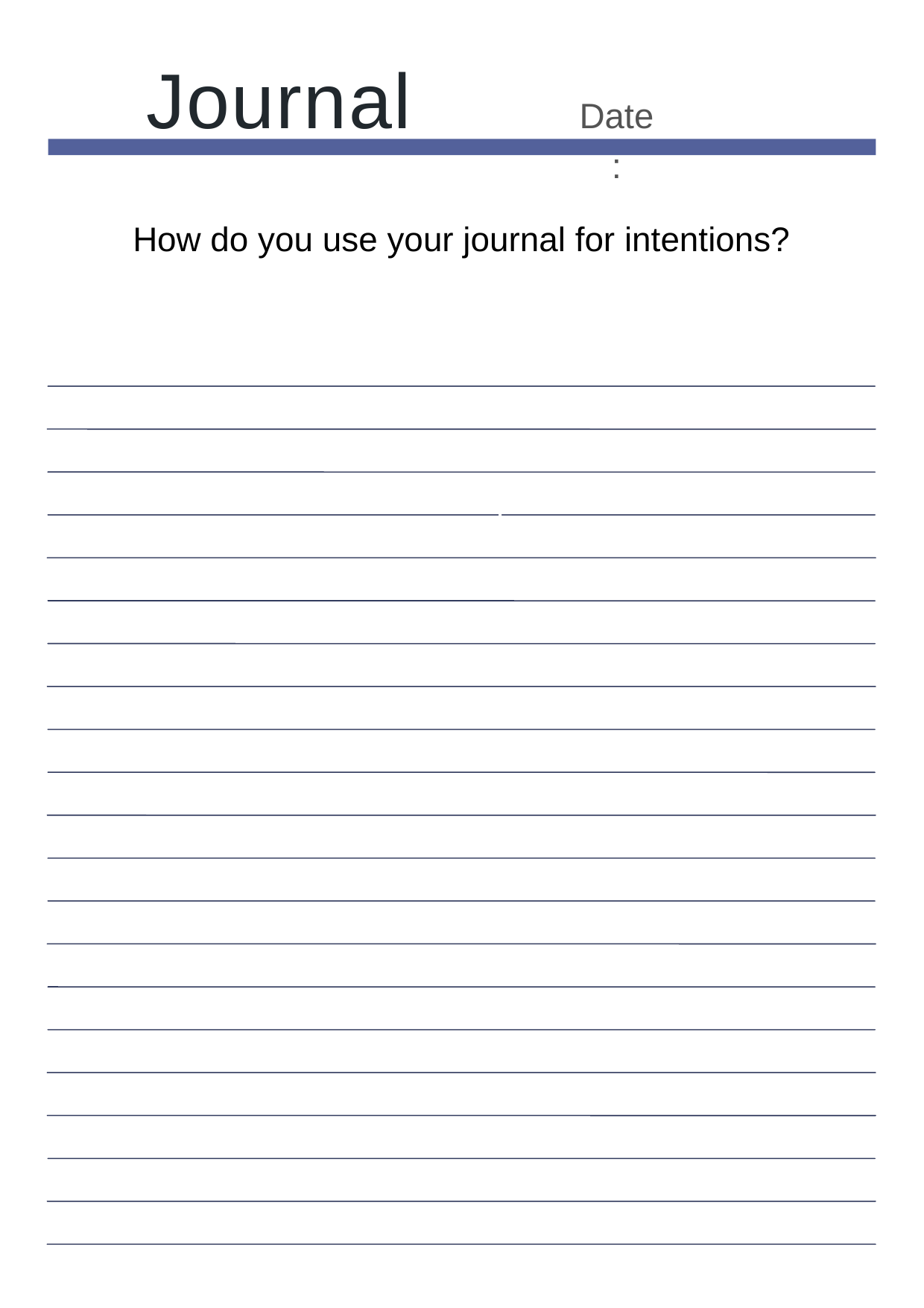

Journal
Date:

How do you use your journal for intentions?

Journal Prompt Here